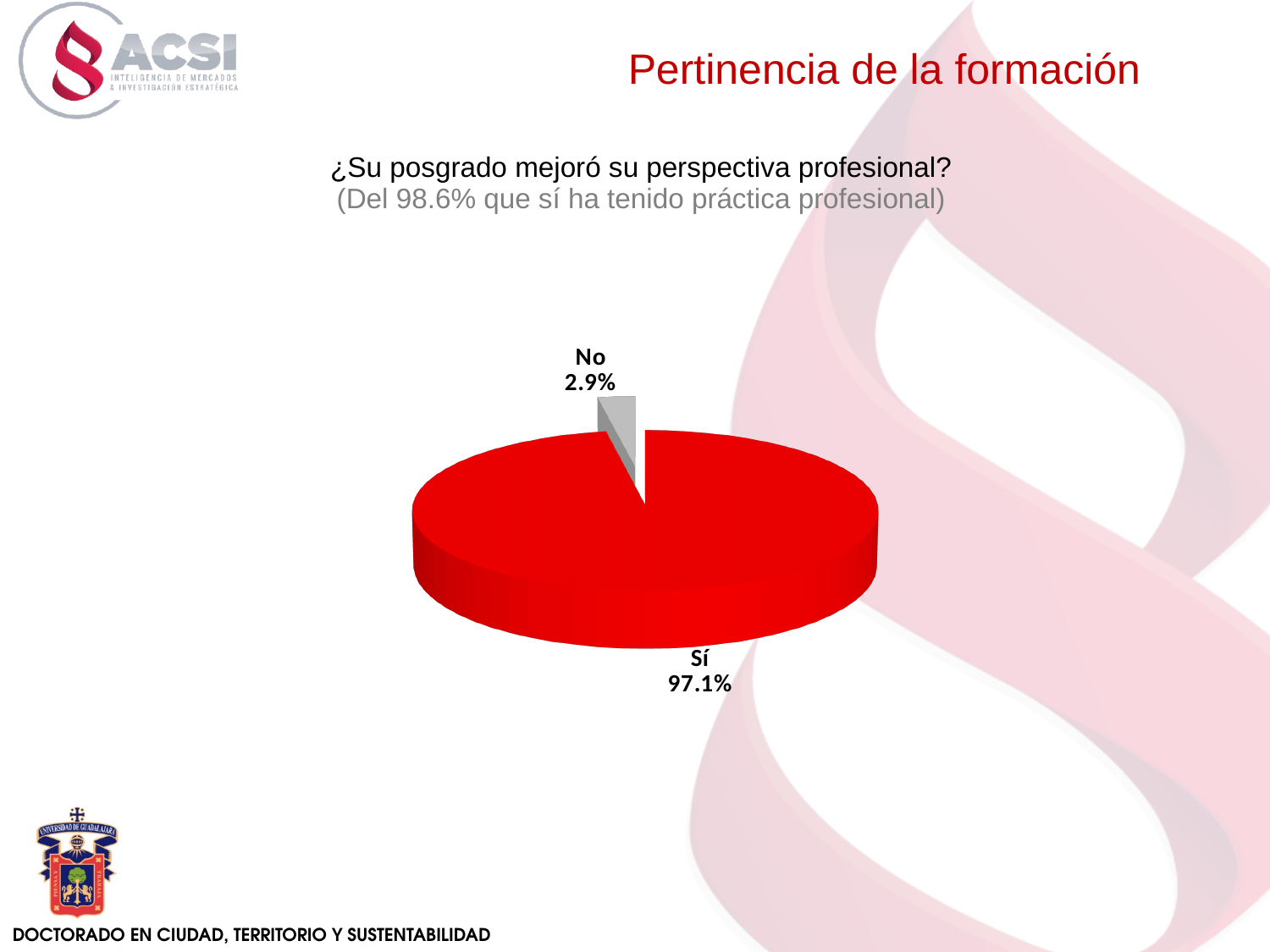

Pertinencia de la formación
¿Su posgrado mejoró su perspectiva profesional?
(Del 98.6% que sí ha tenido práctica profesional)

[unsupported chart]